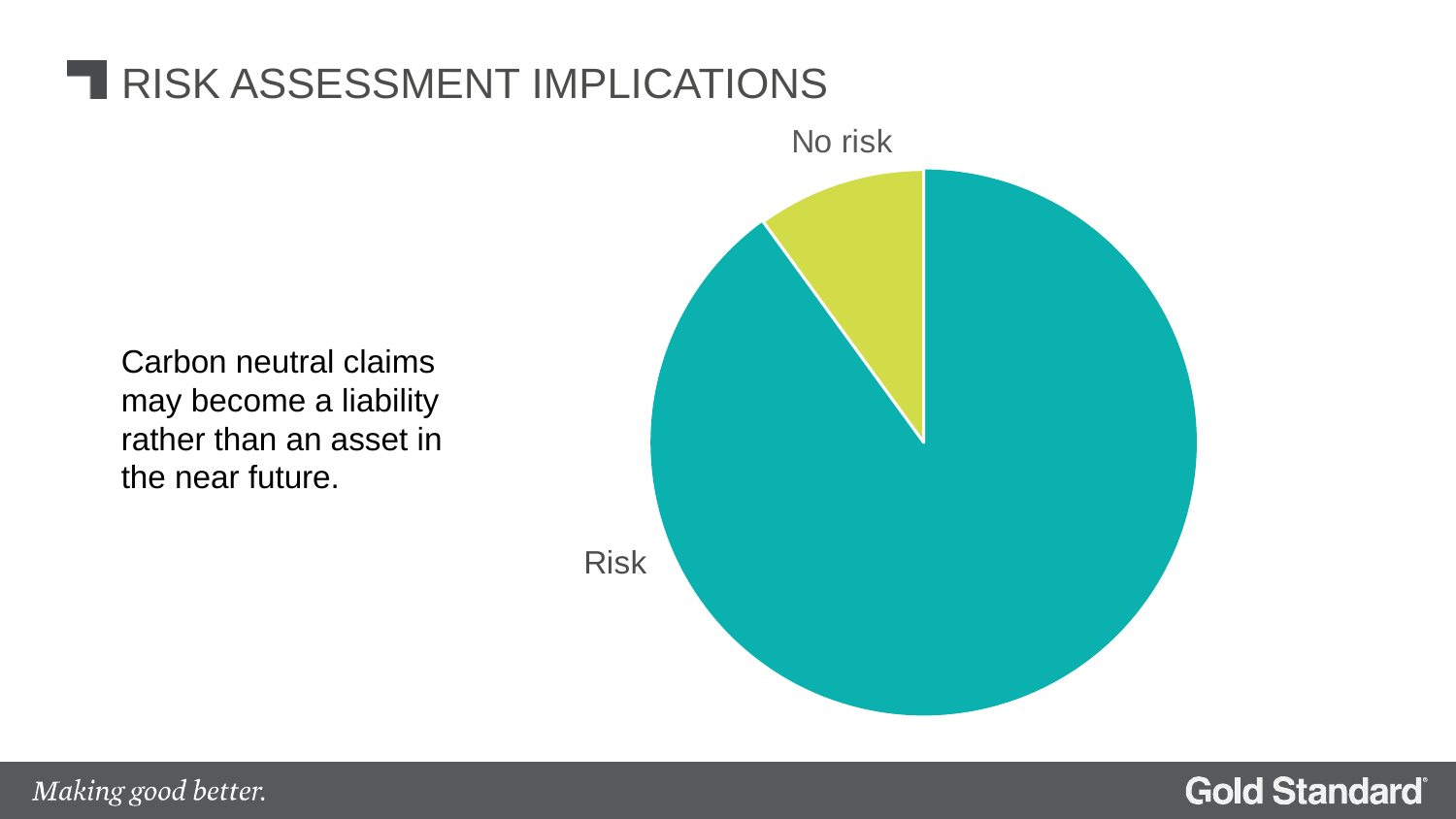

# RISK ASSESSMENT IMPLICATIONS

### Chart: No risk

| Category | Column1 |
|---|---|
| No risk | 90.0 |
Carbon neutral claims may become a liability rather than an asset in the near future.